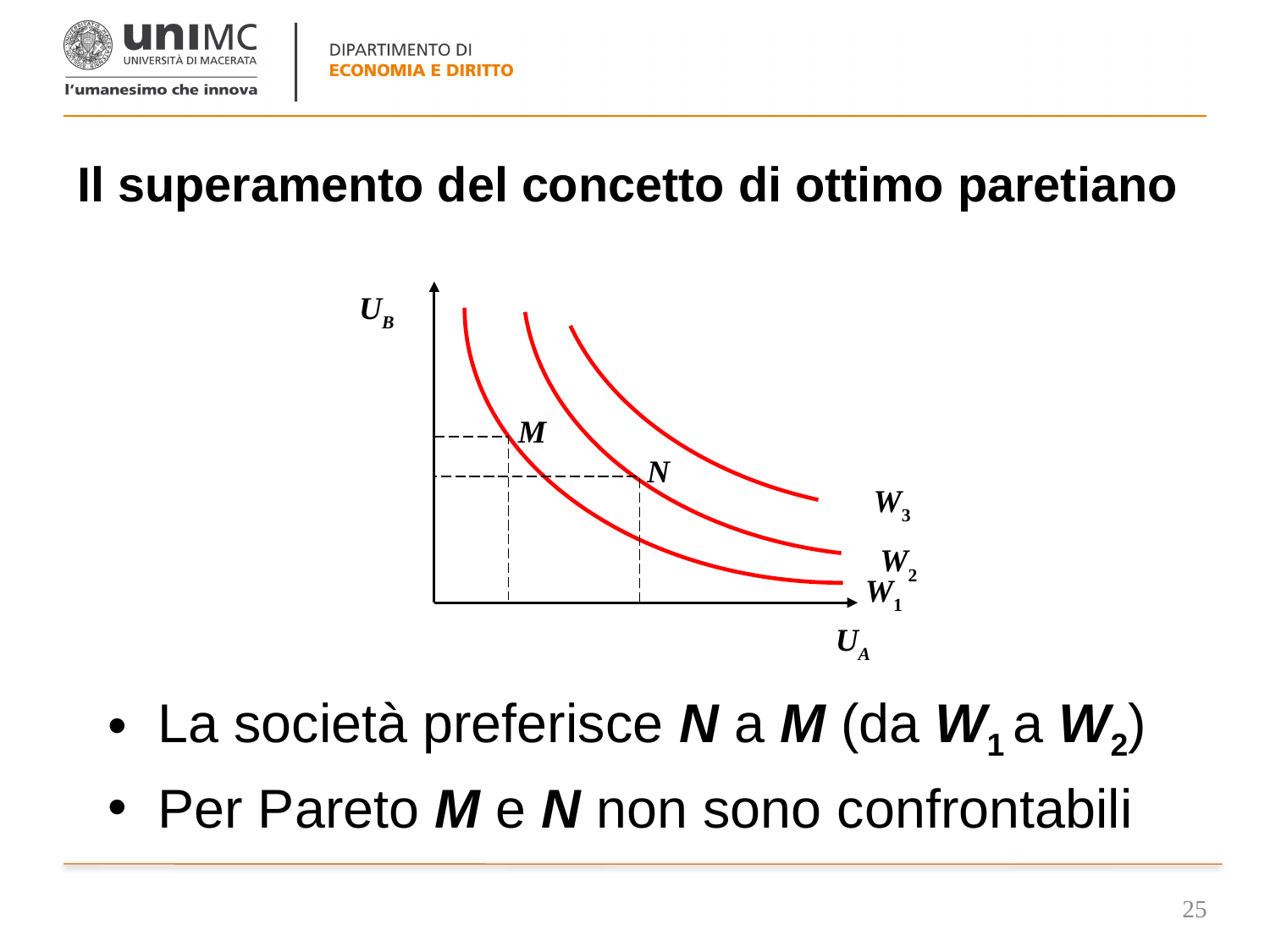

# Il superamento del concetto di ottimo paretiano

UB

M

N
W3

W2
W1
UA
La società preferisce N a M (da W1 a W2)
Per Pareto M e N non sono confrontabili
25